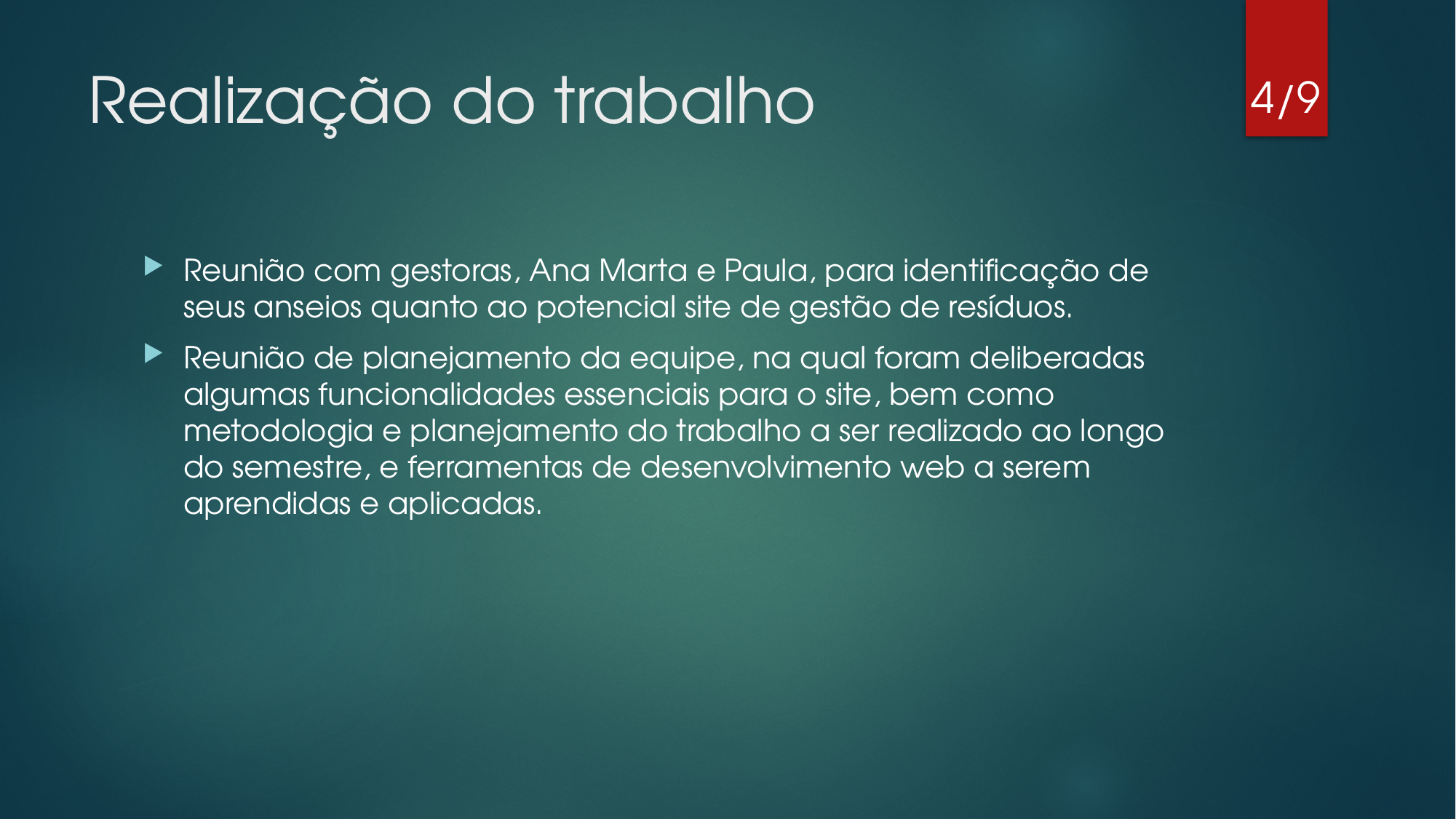

4/9
# Realização do trabalho
Reunião com gestoras, Ana Marta e Paula, para identificação de seus anseios quanto ao potencial site de gestão de resíduos.
Reunião de planejamento da equipe, na qual foram deliberadas algumas funcionalidades essenciais para o site, bem como metodologia e planejamento do trabalho a ser realizado ao longo do semestre, e ferramentas de desenvolvimento web a serem aprendidas e aplicadas.